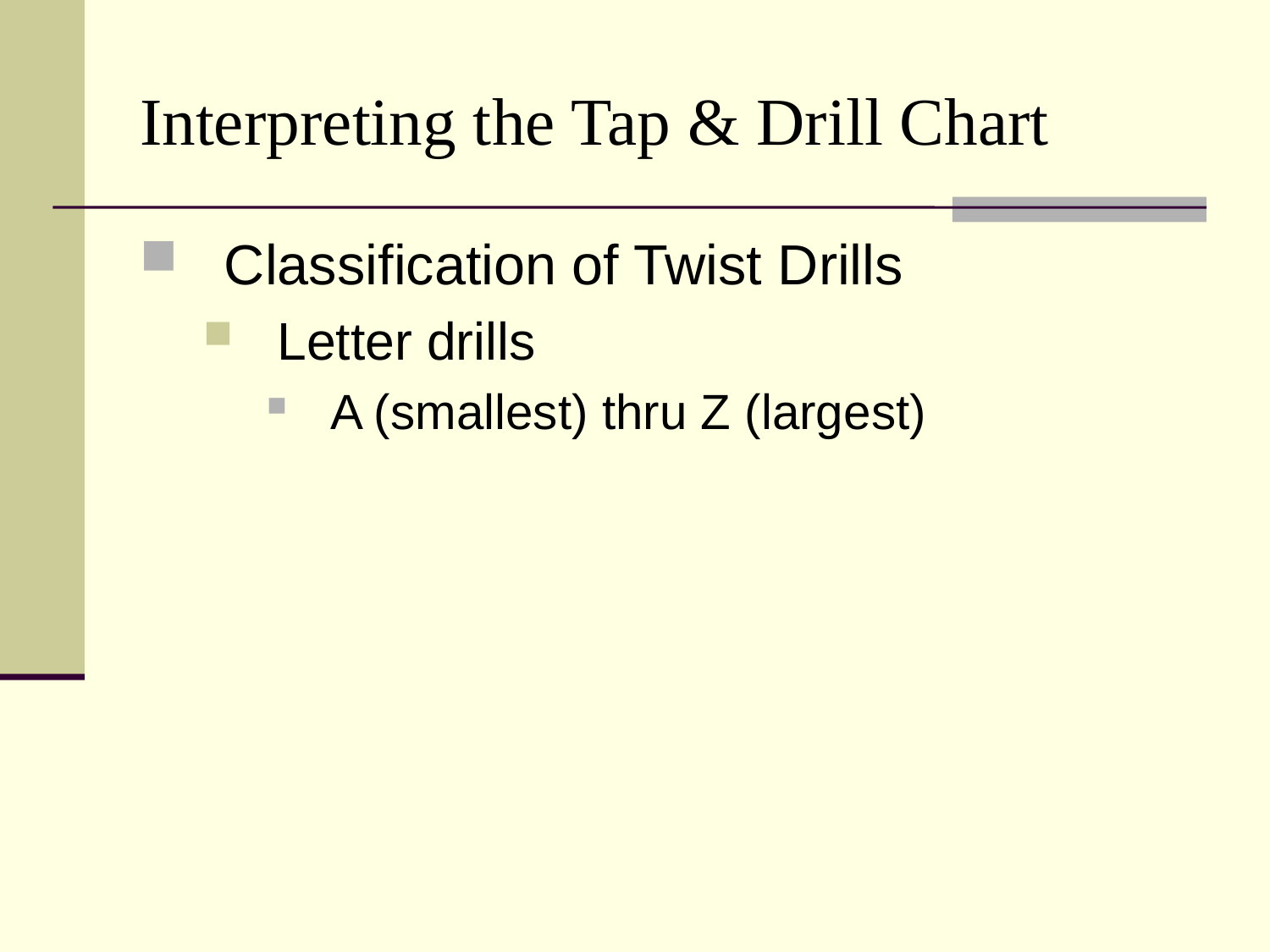

# Interpreting the Tap & Drill Chart
Classification of Twist Drills
Letter drills
A (smallest) thru Z (largest)